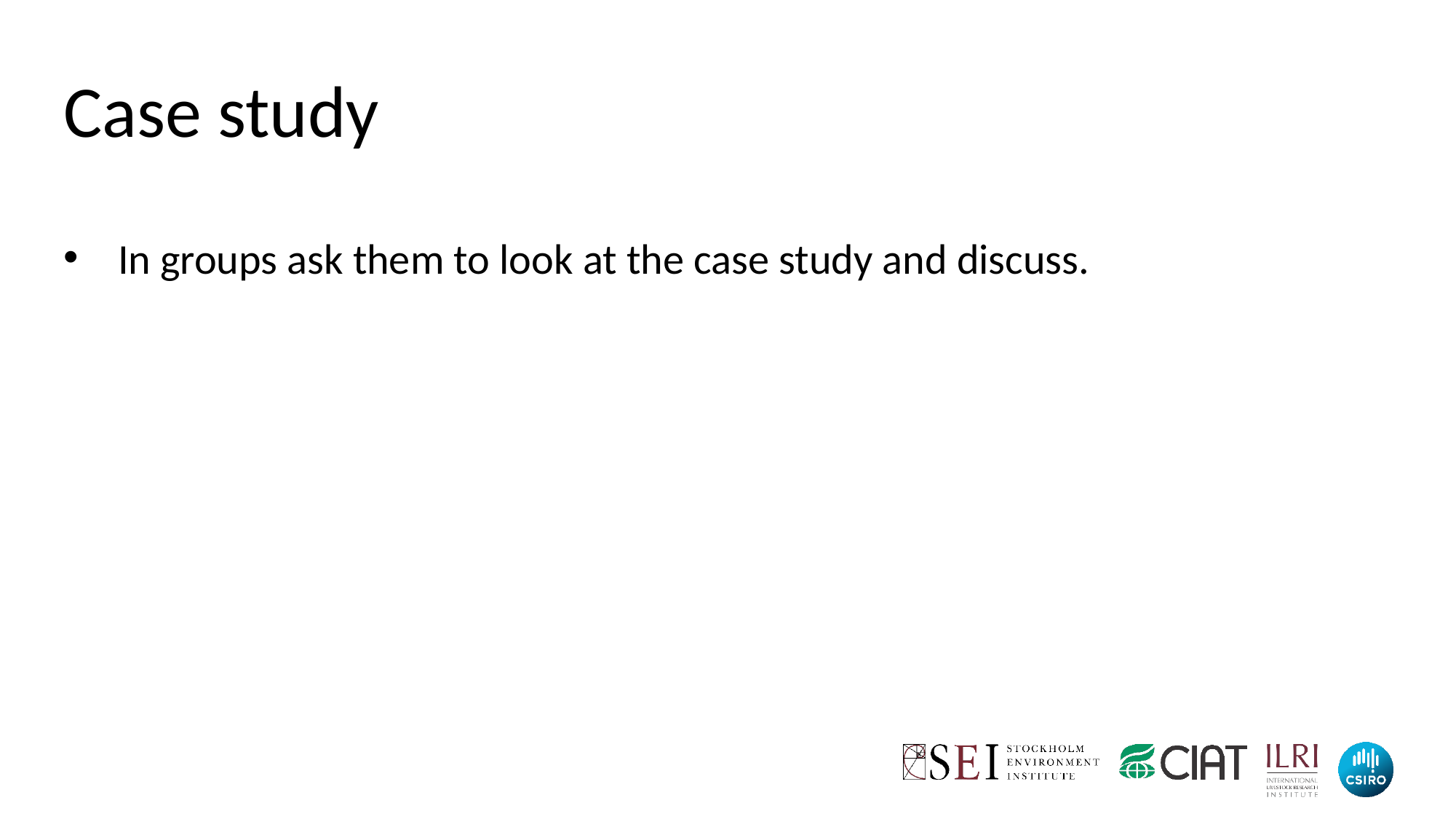

Case study
In groups ask them to look at the case study and discuss.